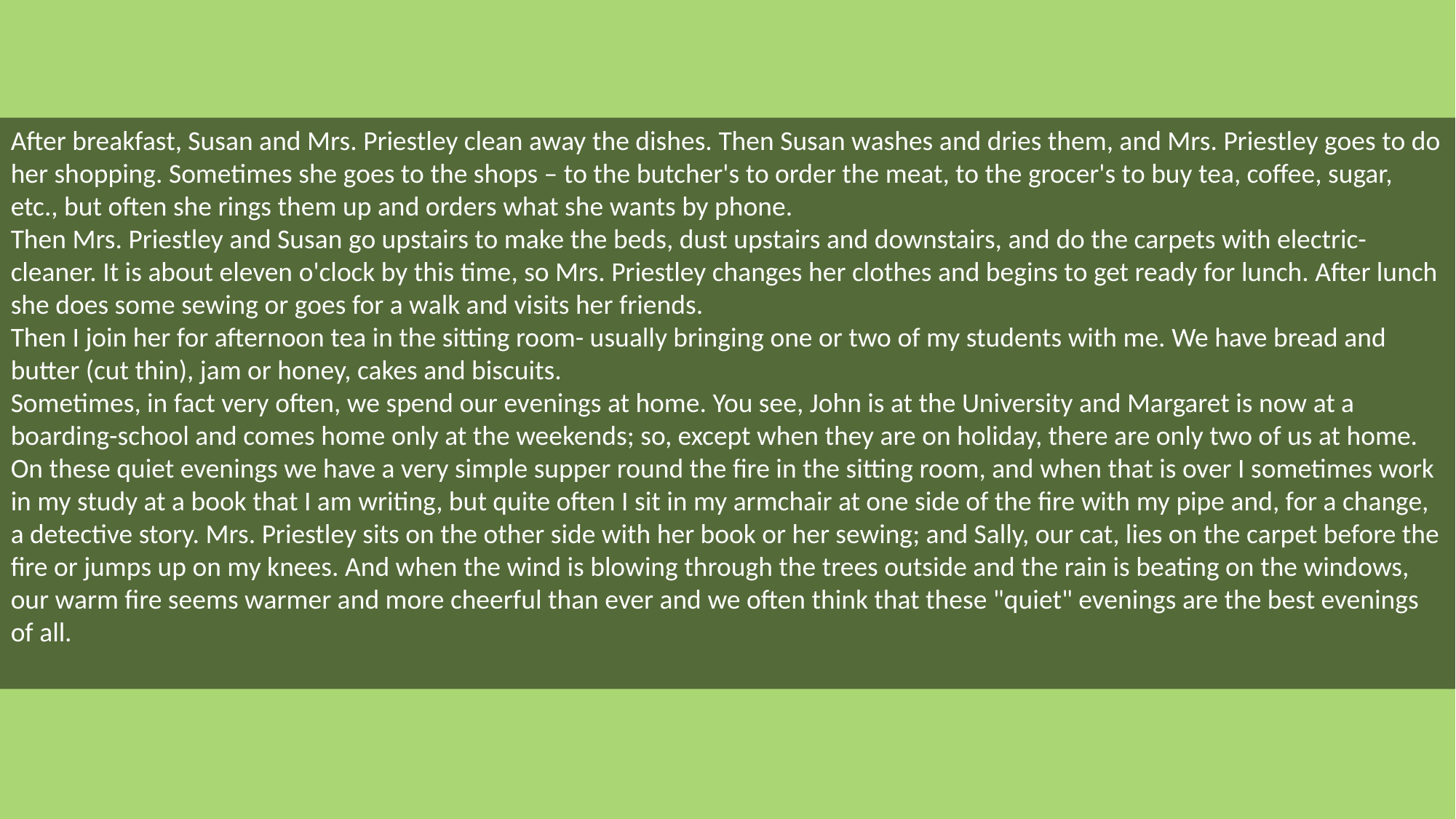

After breakfast, Susan and Mrs. Priestley clean away the dishes. Then Susan washes and dries them, and Mrs. Priestley goes to do her shopping. Sometimes she goes to the shops – to the butcher's to order the meat, to the grocer's to buy tea, coffee, sugar, etc., but often she rings them up and orders what she wants by phone.
Then Mrs. Priestley and Susan go upstairs to make the beds, dust upstairs and downstairs, and do the carpets with electric-cleaner. It is about eleven o'clock by this time, so Mrs. Priestley changes her clothes and begins to get ready for lunch. After lunch she does some sewing or goes for a walk and visits her friends.
Then I join her for afternoon tea in the sitting room- usually bringing one or two of my students with me. We have bread and butter (cut thin), jam or honey, cakes and biscuits.
Sometimes, in fact very often, we spend our evenings at home. You see, John is at the University and Margaret is now at a boarding-school and comes home only at the weekends; so, except when they are on holiday, there are only two of us at home. On these quiet evenings we have a very simple supper round the fire in the sitting room, and when that is over I sometimes work in my study at a book that I am writing, but quite often I sit in my armchair at one side of the fire with my pipe and, for a change, a detective story. Mrs. Priestley sits on the other side with her book or her sewing; and Sally, our cat, lies on the carpet before the fire or jumps up on my knees. And when the wind is blowing through the trees outside and the rain is beating on the windows, our warm fire seems warmer and more cheerful than ever and we often think that these "quiet" evenings are the best evenings of all.